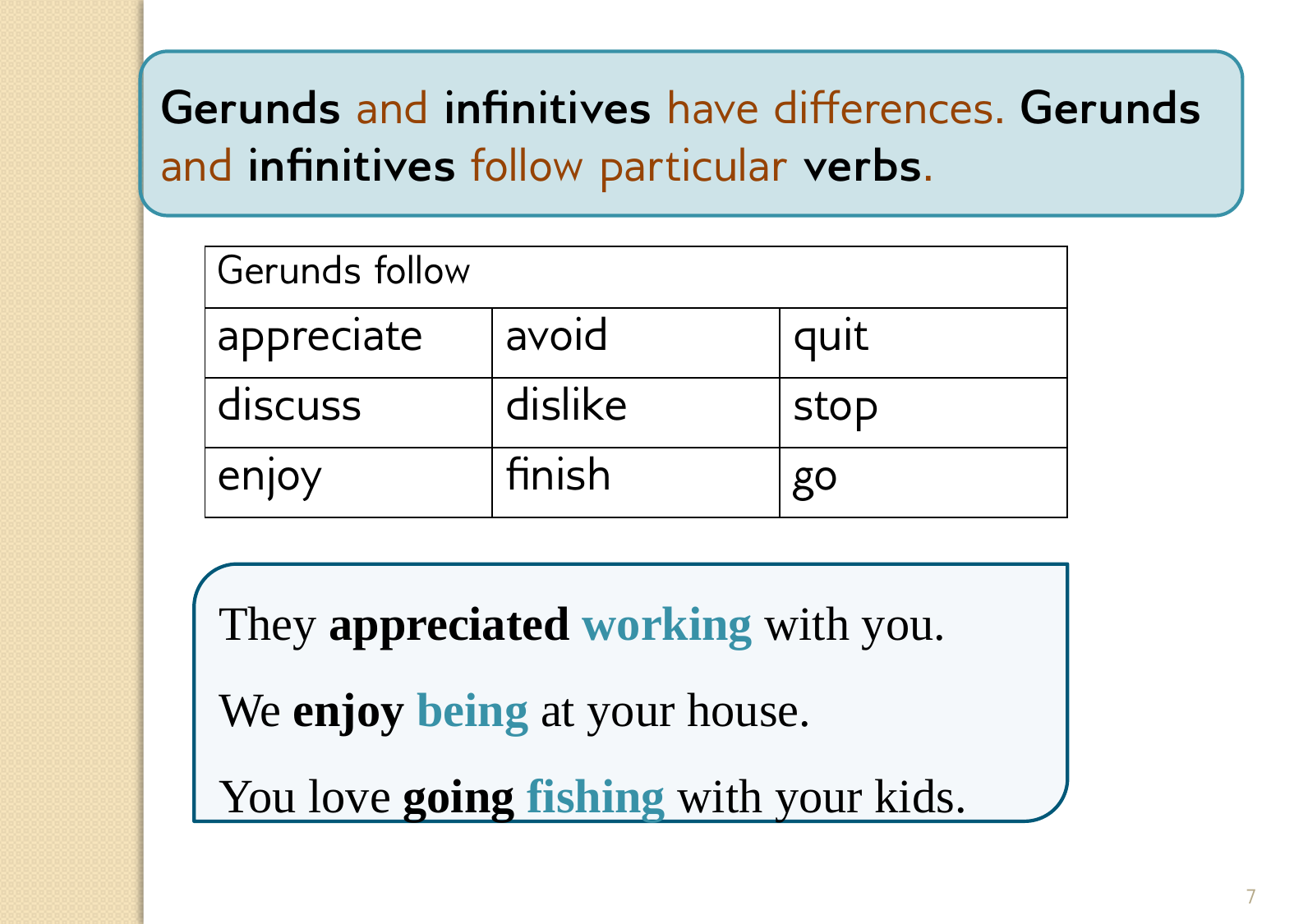

Gerunds and infinitives have differences. Gerunds and infinitives follow particular verbs.
| Gerunds follow |  |  |
| --- | --- | --- |
| appreciate | avoid | quit |
| discuss | dislike | stop |
| enjoy | finish | go |
They appreciated working with you.
We enjoy being at your house.
You love going fishing with your kids.
7